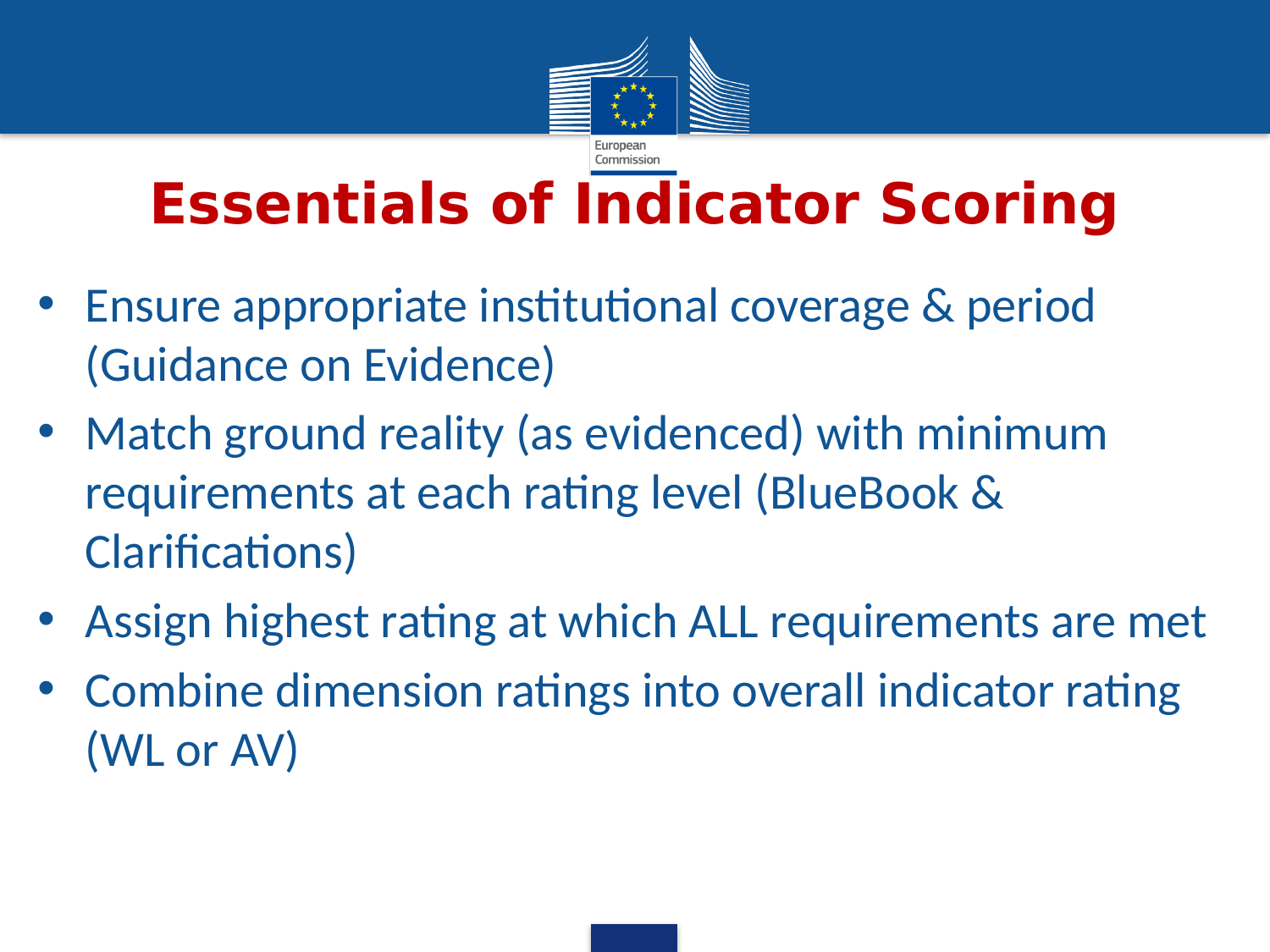

# Essentials of Indicator Scoring
Ensure appropriate institutional coverage & period (Guidance on Evidence)
Match ground reality (as evidenced) with minimum requirements at each rating level (BlueBook & Clarifications)
Assign highest rating at which ALL requirements are met
Combine dimension ratings into overall indicator rating (WL or AV)